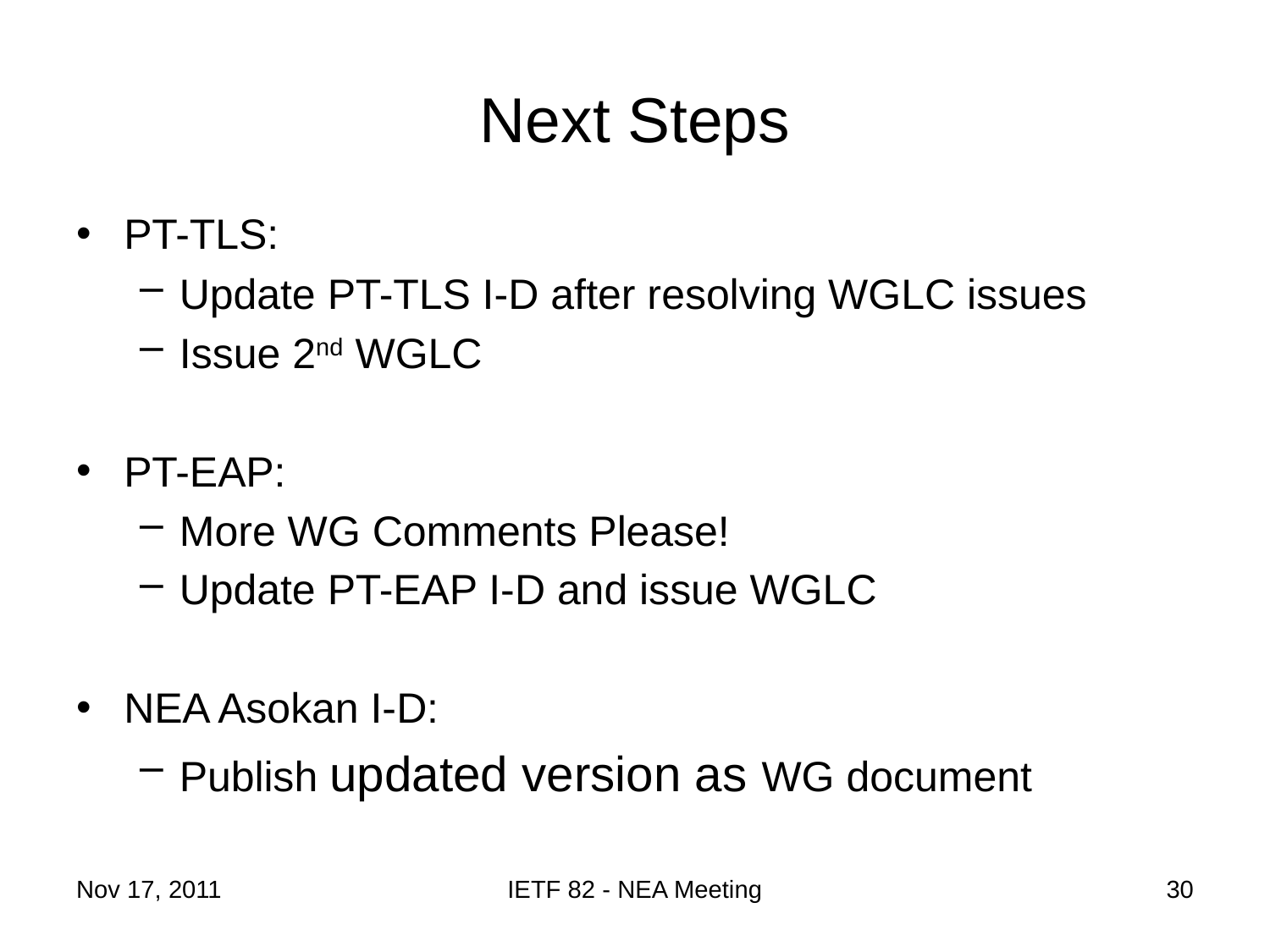

# Next Steps
PT-TLS:
Update PT-TLS I-D after resolving WGLC issues
Issue 2nd WGLC

PT-EAP:
More WG Comments Please!
Update PT-EAP I-D and issue WGLC

NEA Asokan I-D:
Publish updated version as WG document

Nov 17, 2011
IETF 82 - NEA Meeting
30